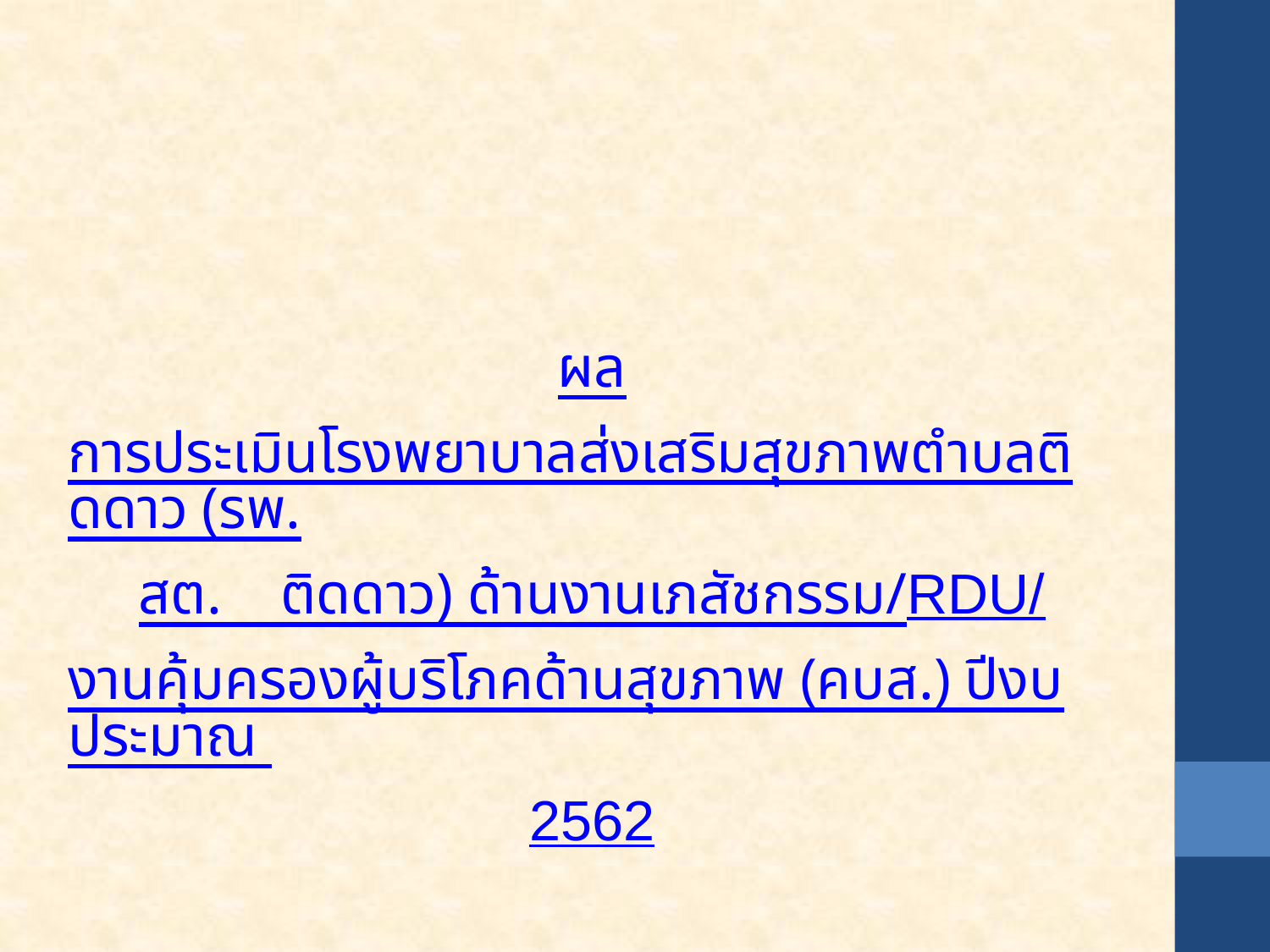

#

ผลการประเมินโรงพยาบาลส่งเสริมสุขภาพตำบลติดดาว (รพ.สต.    ติดดาว) ด้านงานเภสัชกรรม/RDU/งานคุ้มครองผู้บริโภคด้านสุขภาพ (คบส.) ปีงบประมาณ 2562